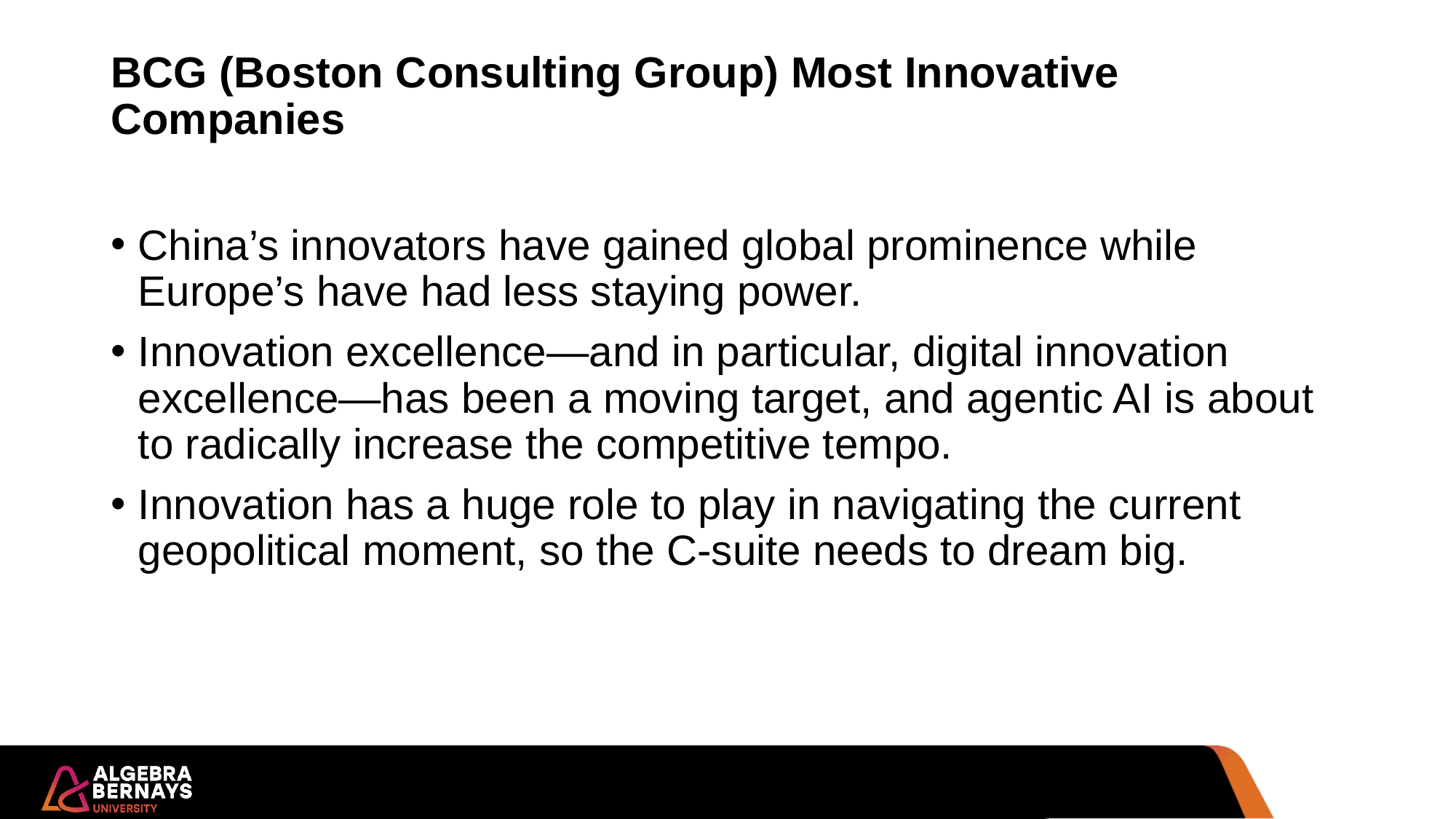

# BCG (Boston Consulting Group) Most Innovative Companies
China’s innovators have gained global prominence while Europe’s have had less staying power.
Innovation excellence—and in particular, digital innovation excellence—has been a moving target, and agentic AI is about to radically increase the competitive tempo.
Innovation has a huge role to play in navigating the current geopolitical moment, so the C-suite needs to dream big.